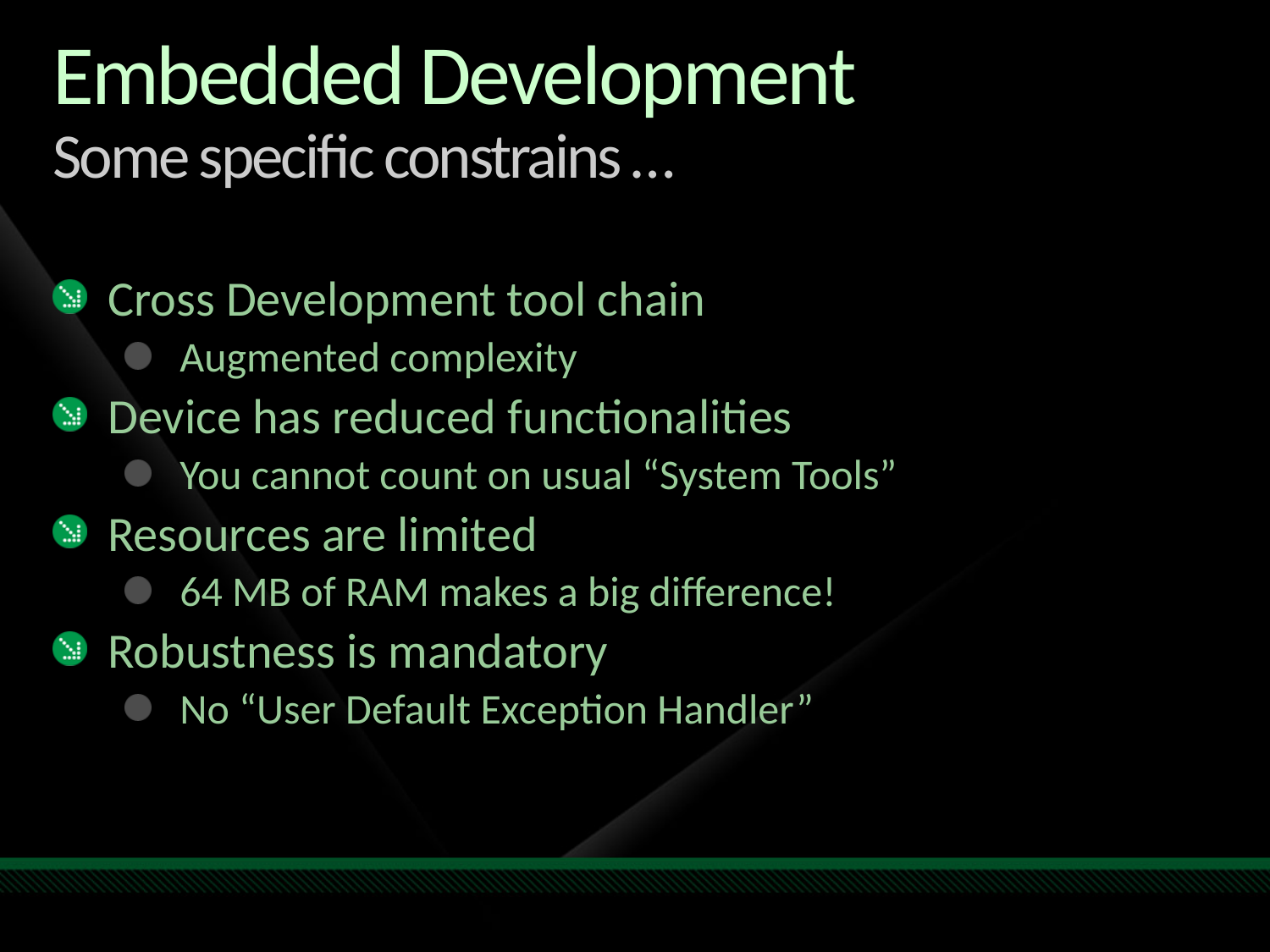

# Embedded Development Some specific constrains …

Cross Development tool chain
Augmented complexity
Device has reduced functionalities
You cannot count on usual “System Tools”
Resources are limited
64 MB of RAM makes a big difference!
Robustness is mandatory
No “User Default Exception Handler”